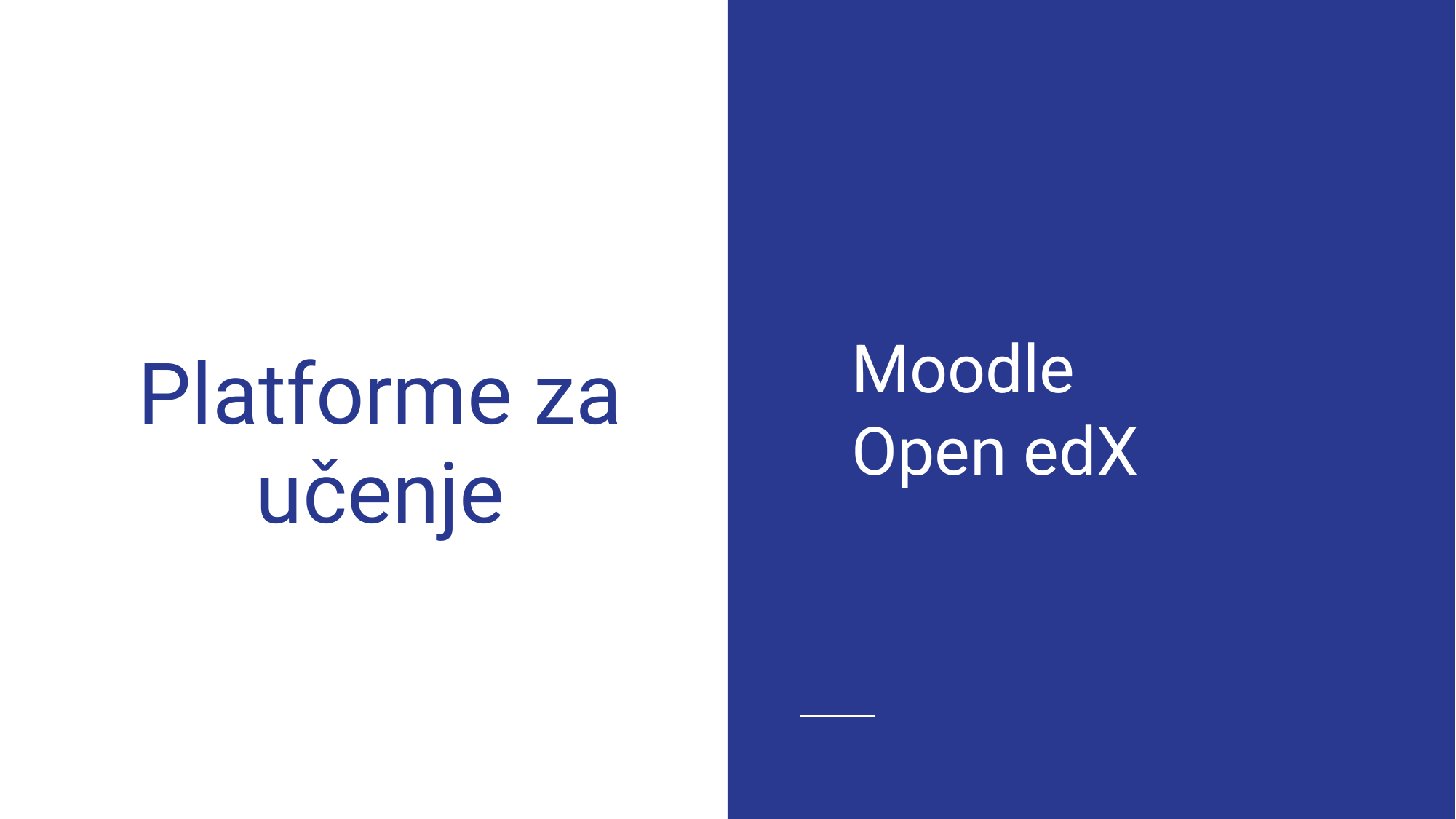

Moodle
Open edX
# Platforme za učenje